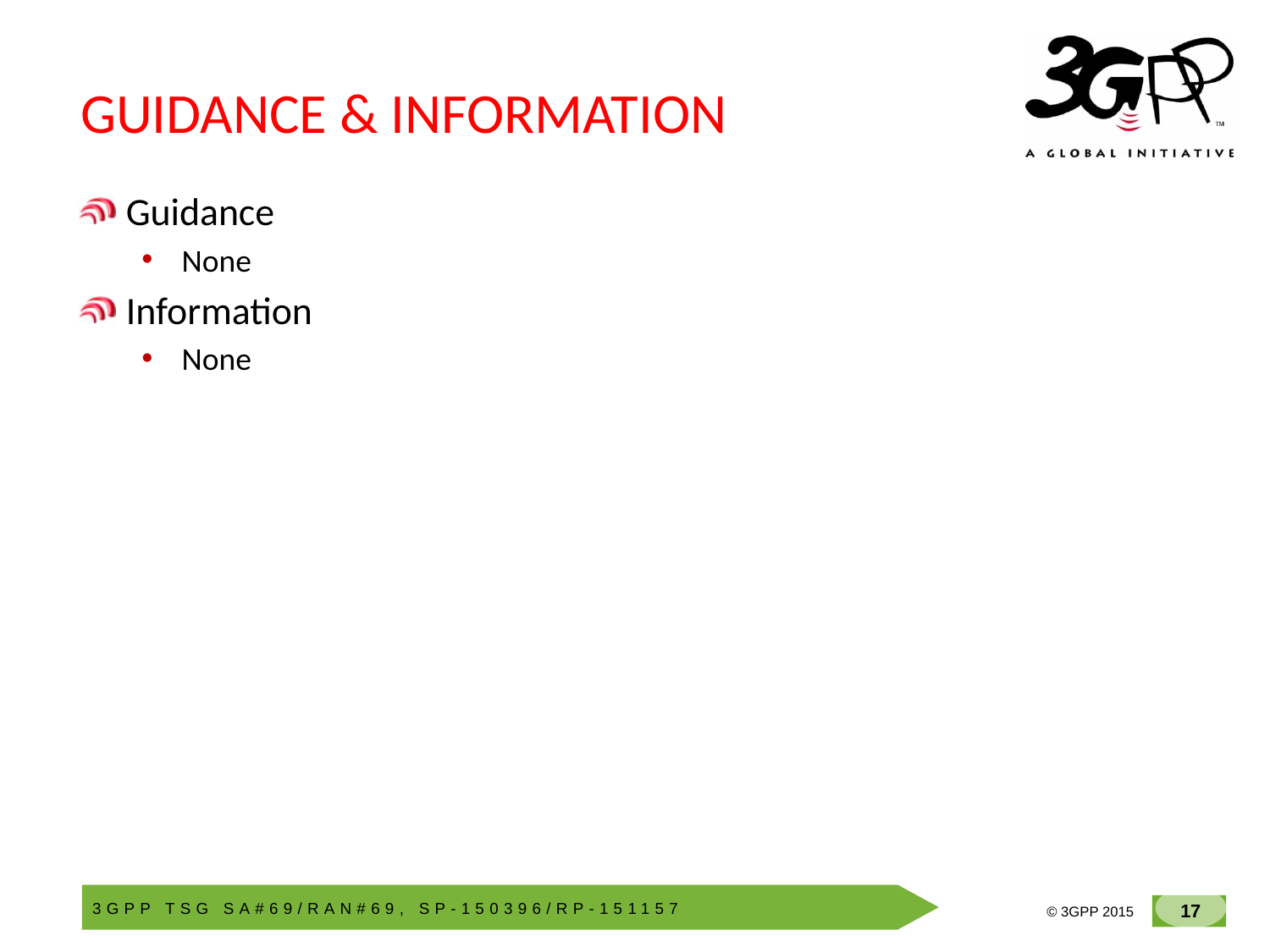

# GUIDANCE & INFORMATION
Guidance
None
Information
None